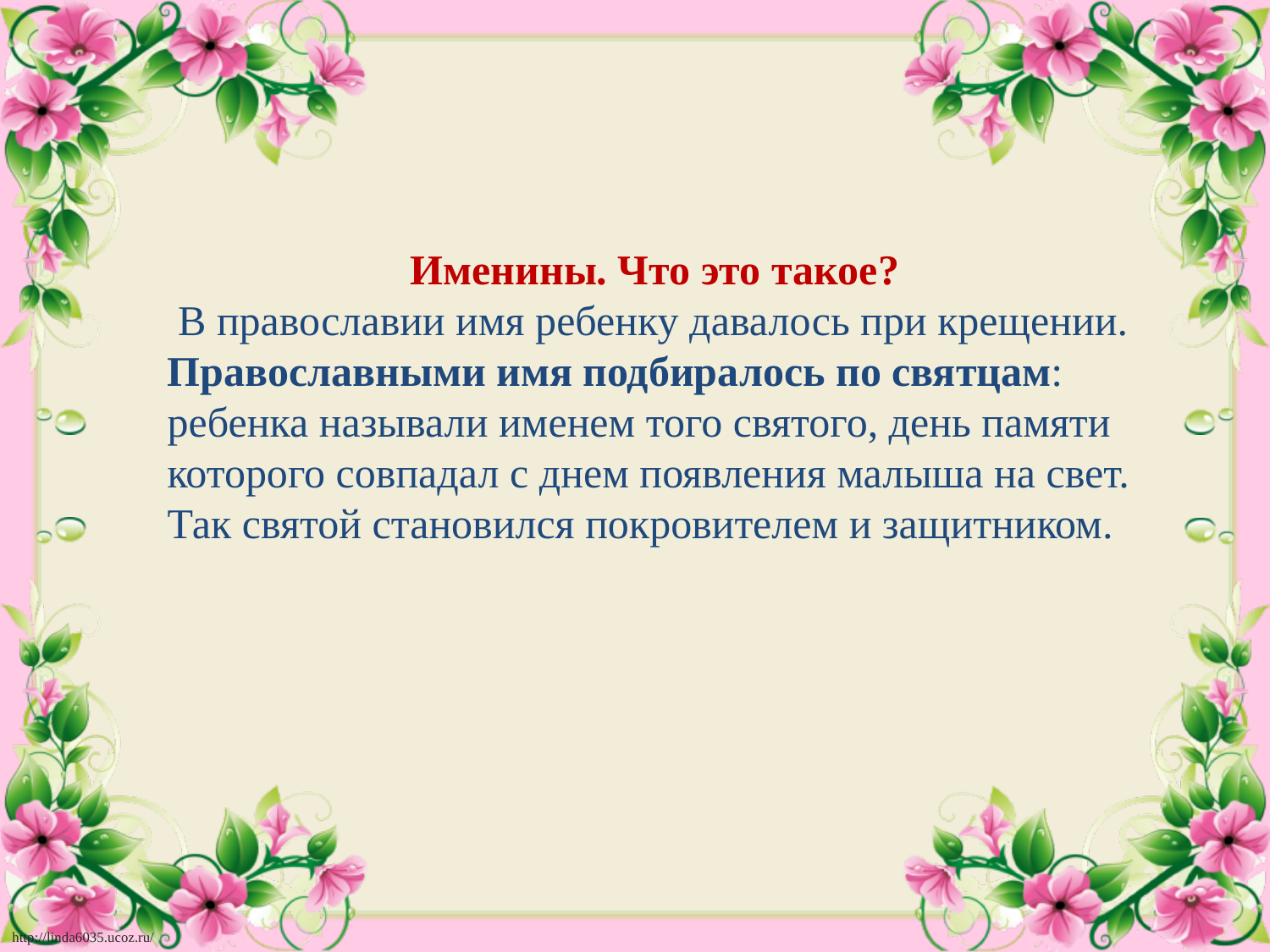

Именины. Что это такое?
 В православии имя ребенку давалось при крещении. Православными имя подбиралось по святцам: ребенка называли именем того святого, день памяти которого совпадал с днем появления малыша на свет. Так святой становился покровителем и защитником.